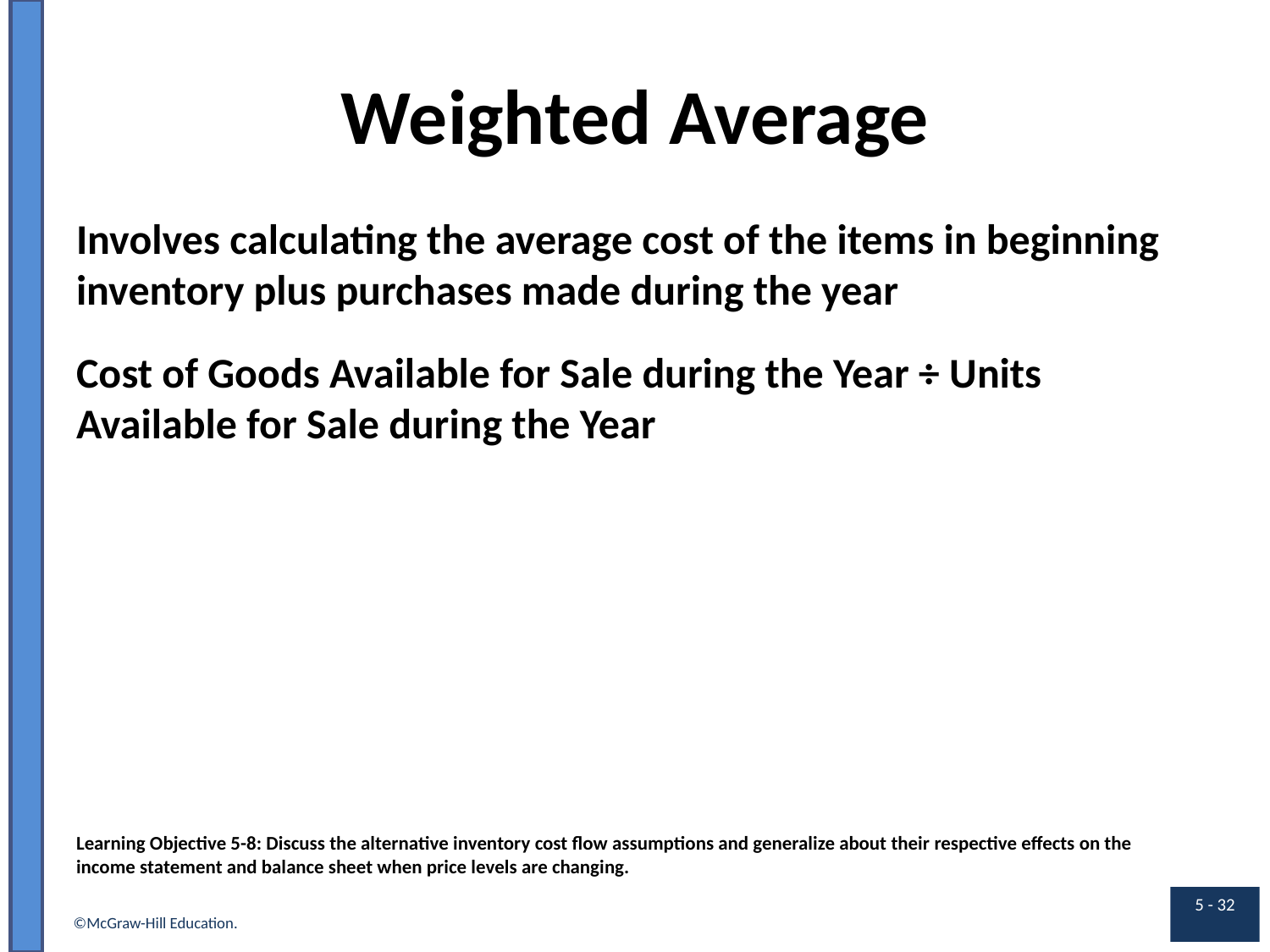

# Weighted Average
Involves calculating the average cost of the items in beginning inventory plus purchases made during the year
Cost of Goods Available for Sale during the Year ÷ Units Available for Sale during the Year
Learning Objective 5-8: Discuss the alternative inventory cost flow assumptions and generalize about their respective effects on the income statement and balance sheet when price levels are changing.